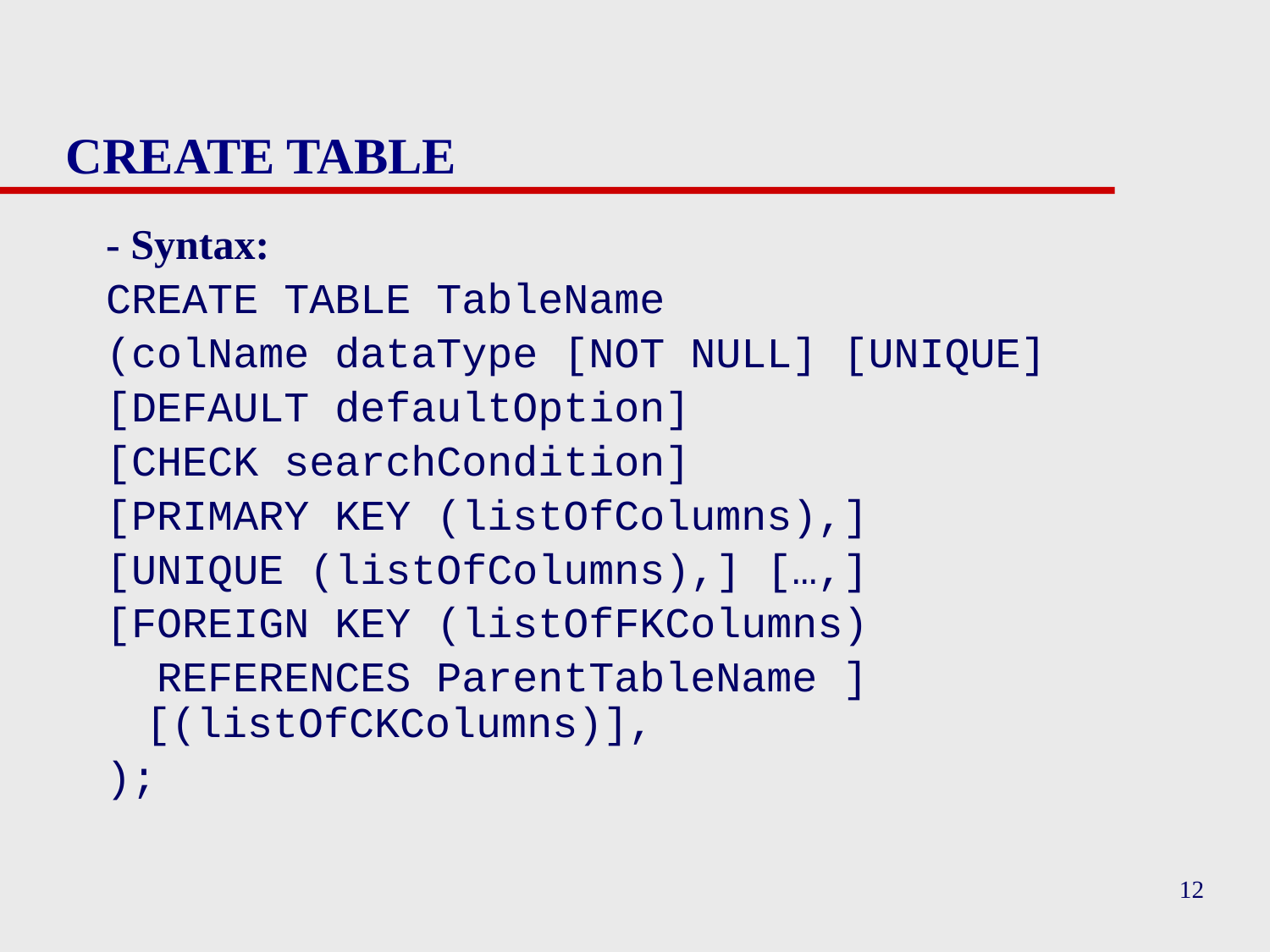

# CREATE TABLE
- Syntax:
CREATE TABLE TableName
(colName dataType [NOT NULL] [UNIQUE]
[DEFAULT defaultOption]
[CHECK searchCondition]
[PRIMARY KEY (listOfColumns),]
[UNIQUE (listOfColumns),] […,]
[FOREIGN KEY (listOfFKColumns)
  REFERENCES ParentTableName ] [(listOfCKColumns)],
);

12